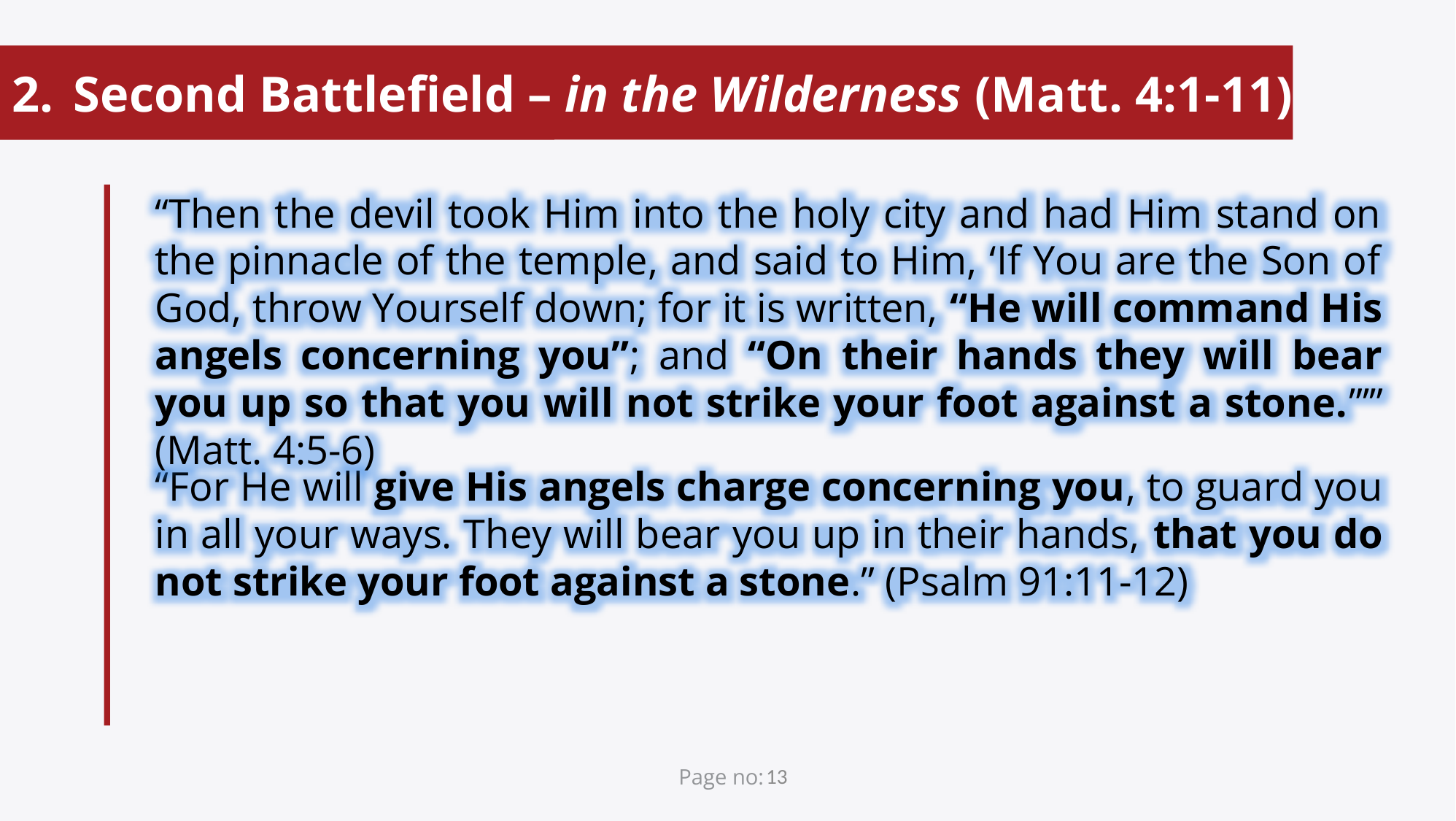

Second Battlefield – in the Wilderness (Matt. 4:1-11)
“Then the devil took Him into the holy city and had Him stand on the pinnacle of the temple, and said to Him, ‘If You are the Son of God, throw Yourself down; for it is written, “He will command His angels concerning you”; and “On their hands they will bear you up so that you will not strike your foot against a stone.”’” (Matt. 4:5-6)
“For He will give His angels charge concerning you, to guard you in all your ways. They will bear you up in their hands, that you do not strike your foot against a stone.” (Psalm 91:11-12)